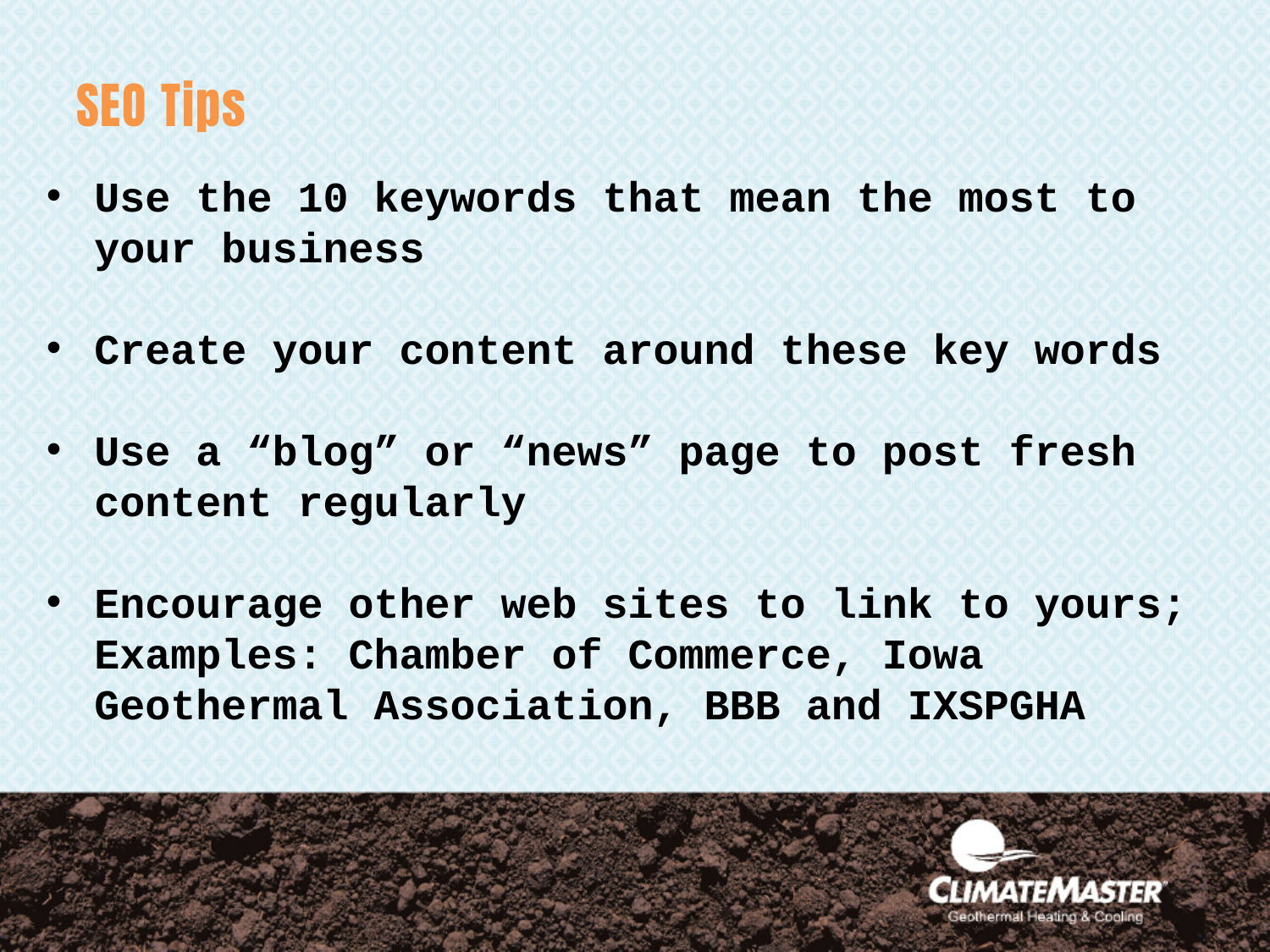

# SEO Tips
Use the 10 keywords that mean the most to your business

Create your content around these key words

Use a “blog” or “news” page to post fresh content regularly

Encourage other web sites to link to yours; Examples: Chamber of Commerce, Iowa Geothermal Association, BBB and IXSPGHA